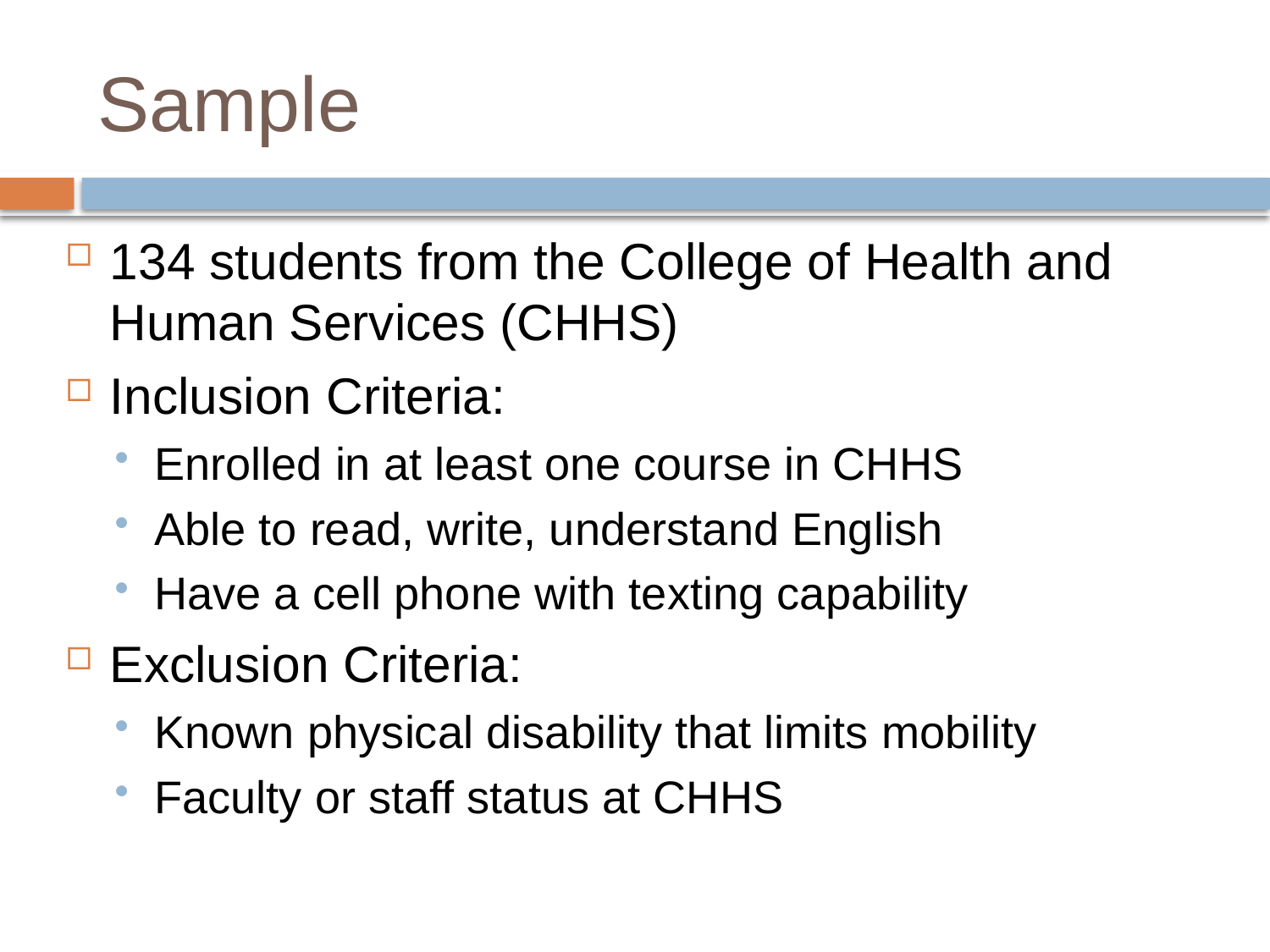

# Sample
134 students from the College of Health and Human Services (CHHS)
Inclusion Criteria:
Enrolled in at least one course in CHHS
Able to read, write, understand English
Have a cell phone with texting capability
Exclusion Criteria:
Known physical disability that limits mobility
Faculty or staff status at CHHS